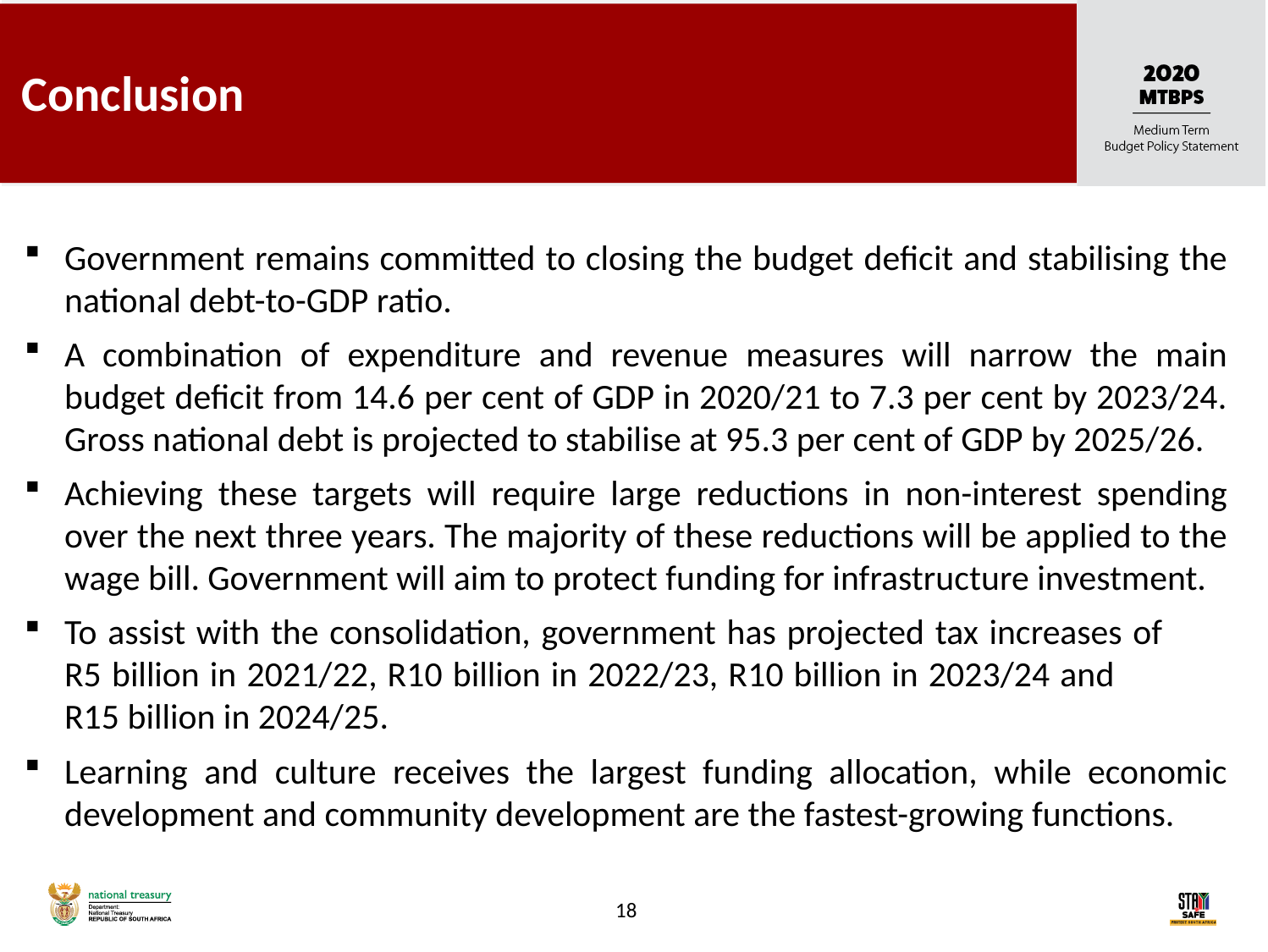

Conclusion
Government remains committed to closing the budget deficit and stabilising the national debt-to-GDP ratio.
A combination of expenditure and revenue measures will narrow the main budget deficit from 14.6 per cent of GDP in 2020/21 to 7.3 per cent by 2023/24. Gross national debt is projected to stabilise at 95.3 per cent of GDP by 2025/26.
Achieving these targets will require large reductions in non-interest spending over the next three years. The majority of these reductions will be applied to the wage bill. Government will aim to protect funding for infrastructure investment.
To assist with the consolidation, government has projected tax increases of       R5 billion in 2021/22, R10 billion in 2022/23, R10 billion in 2023/24 and            R15 billion in 2024/25.
Learning and culture receives the largest funding allocation, while economic development and community development are the fastest-growing functions.
18